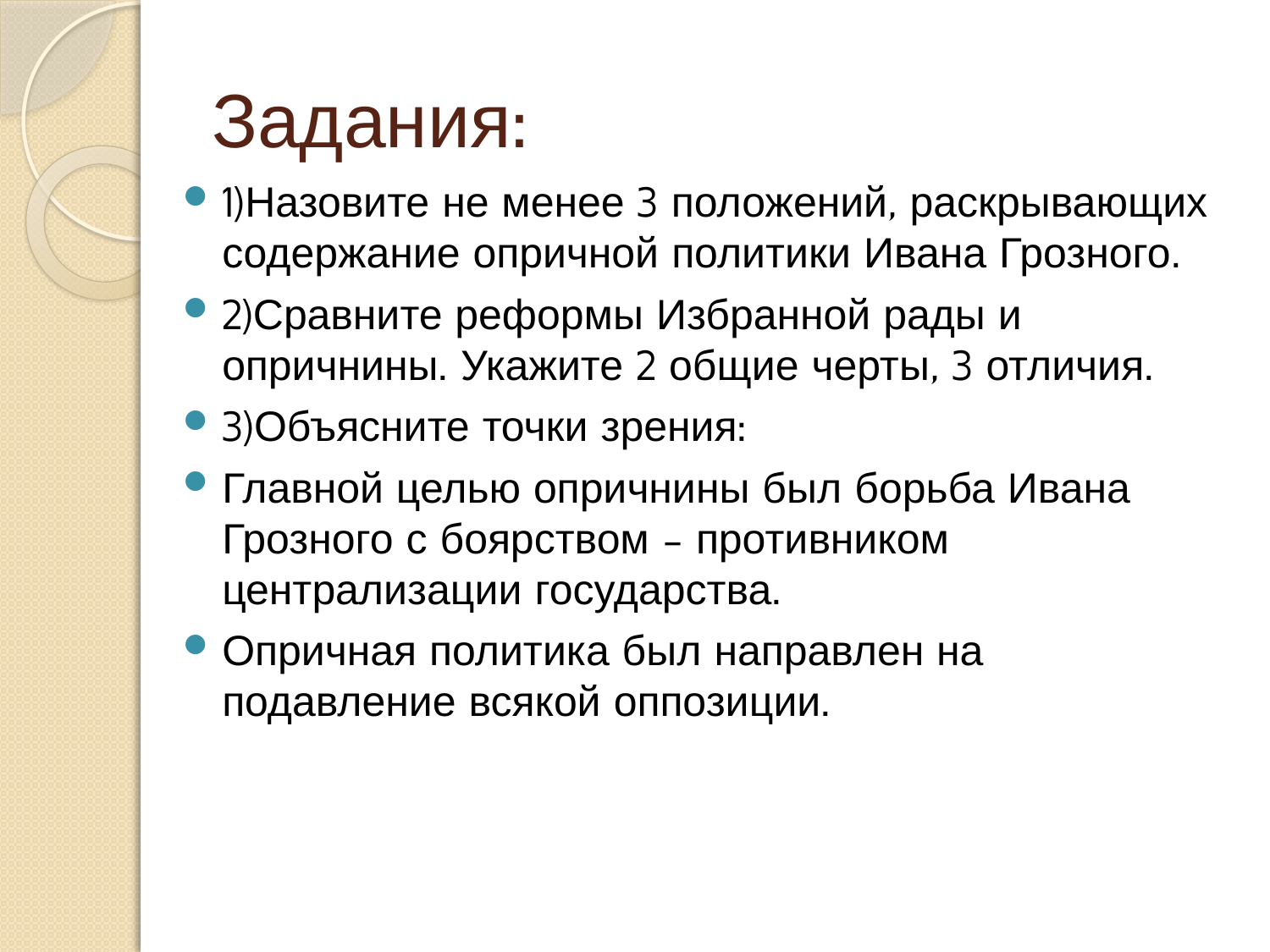

# Задания:
1)Назовите не менее 3 положений, раскрывающих содержание опричной политики Ивана Грозного.
2)Сравните реформы Избранной рады и опричнины. Укажите 2 общие черты, 3 отличия.
3)Объясните точки зрения:
Главной целью опричнины был борьба Ивана Грозного с боярством – противником централизации государства.
Опричная политика был направлен на подавление всякой оппозиции.